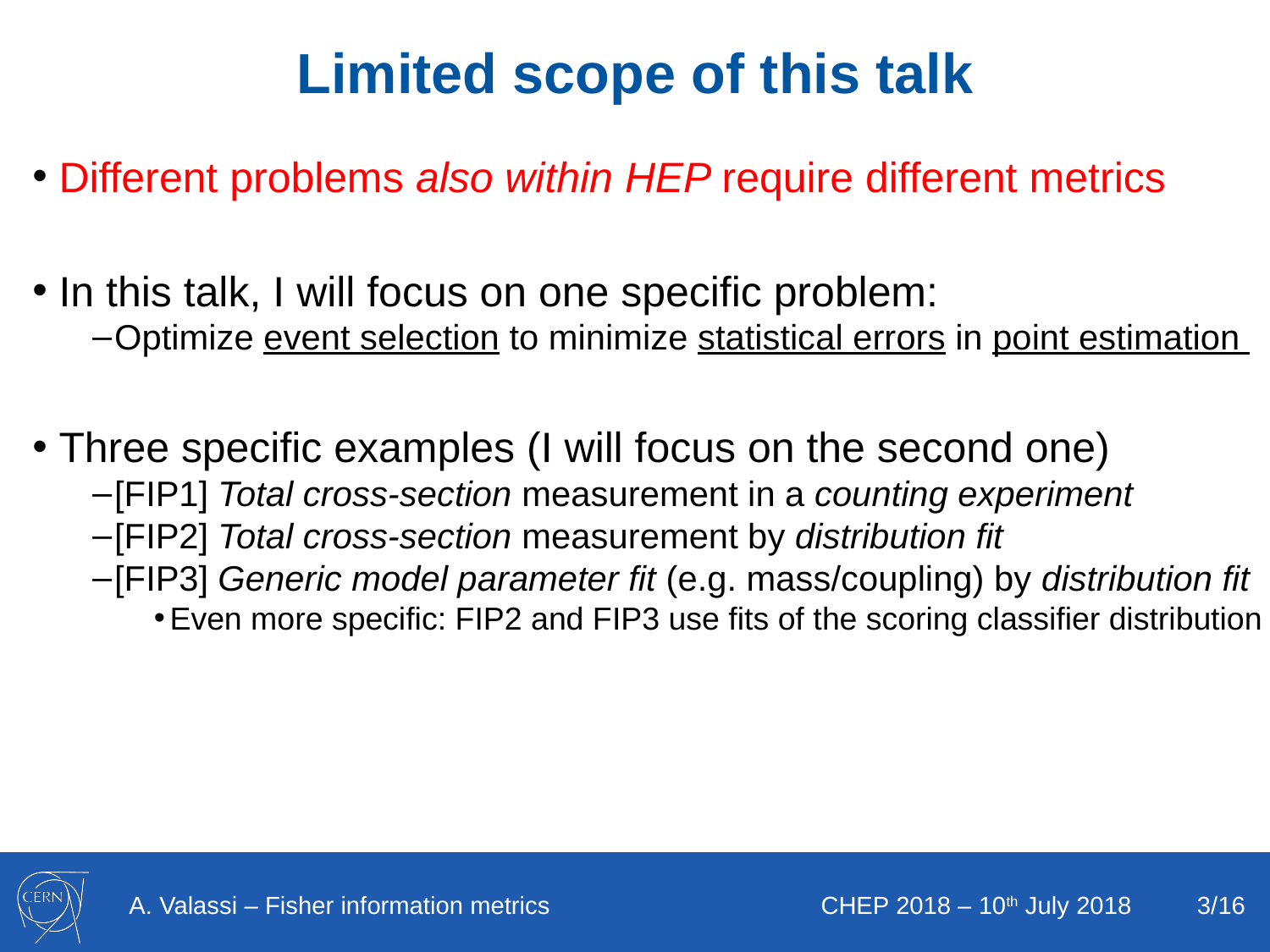

# Limited scope of this talk
Different problems also within HEP require different metrics

In this talk, I will focus on one specific problem:
Optimize event selection to minimize statistical errors in point estimation

Three specific examples (I will focus on the second one)
[FIP1] Total cross-section measurement in a counting experiment
[FIP2] Total cross-section measurement by distribution fit
[FIP3] Generic model parameter fit (e.g. mass/coupling) by distribution fit
Even more specific: FIP2 and FIP3 use fits of the scoring classifier distribution